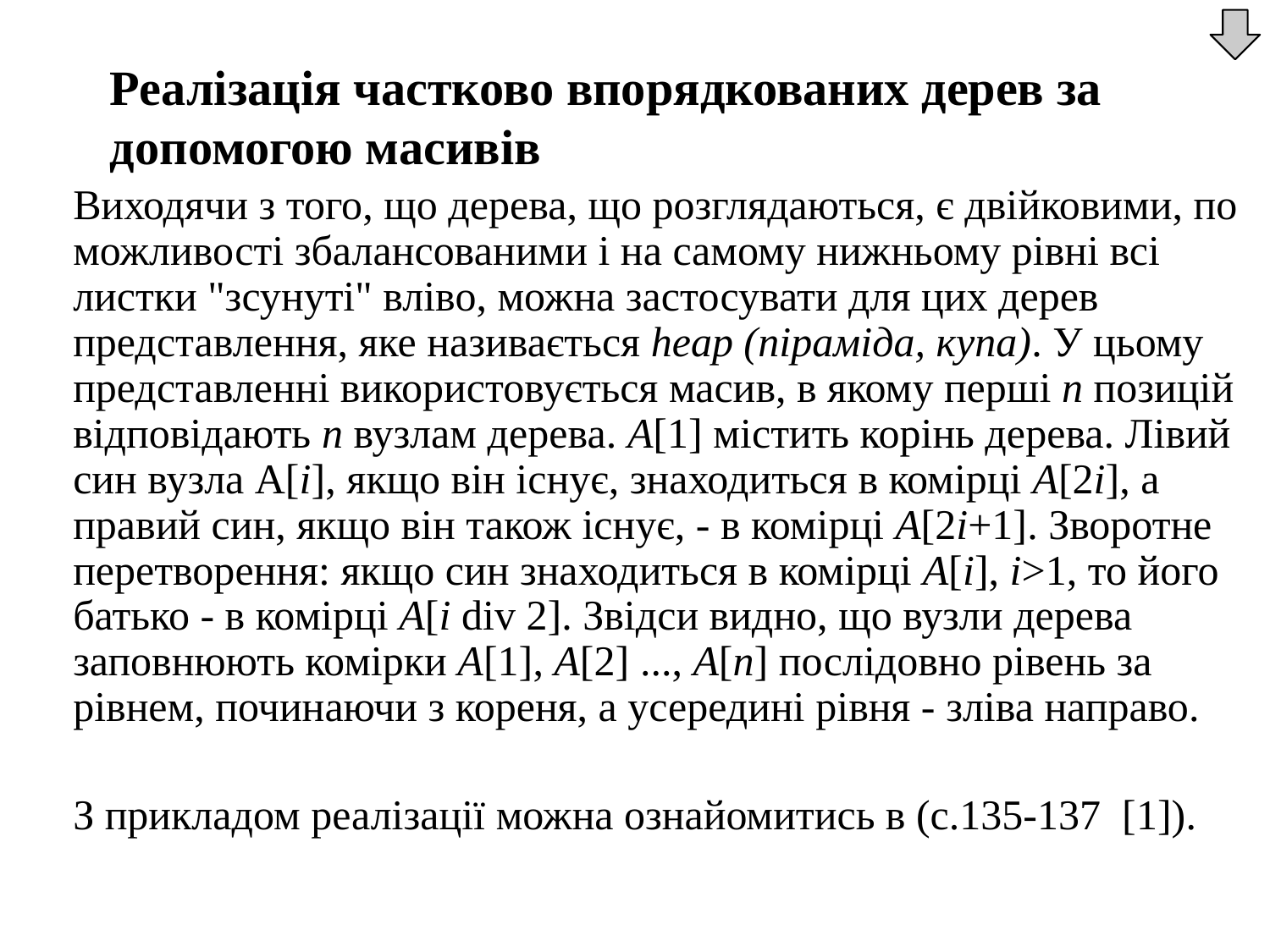

Реалізація частково впорядкованих дерев за допомогою масивів
	Виходячи з того, що дерева, що розглядаються, є двійковими, по можливості збалансованими і на самому нижньому рівні всі листки "зсунуті" вліво, можна застосувати для цих дерев представлення, яке називається heap (піраміда, купа). У цьому представленні використовується масив, в якому перші n позицій відповідають n вузлам дерева. А[1] містить корінь дерева. Лівий син вузла A[i], якщо він існує, знаходиться в комірці A[2i], а правий син, якщо він також існує, - в комірці A[2i+1]. Зворотне перетворення: якщо син знаходиться в комірці A[i], i>1, то його батько - в комірці A[i div 2]. Звідси видно, що вузли дерева заповнюють комірки А[1], А[2] ..., А[n] послідовно рівень за рівнем, починаючи з кореня, а усередині рівня - зліва направо.

	З прикладом реалізації можна ознайомитись в (с.135-137  [1]).